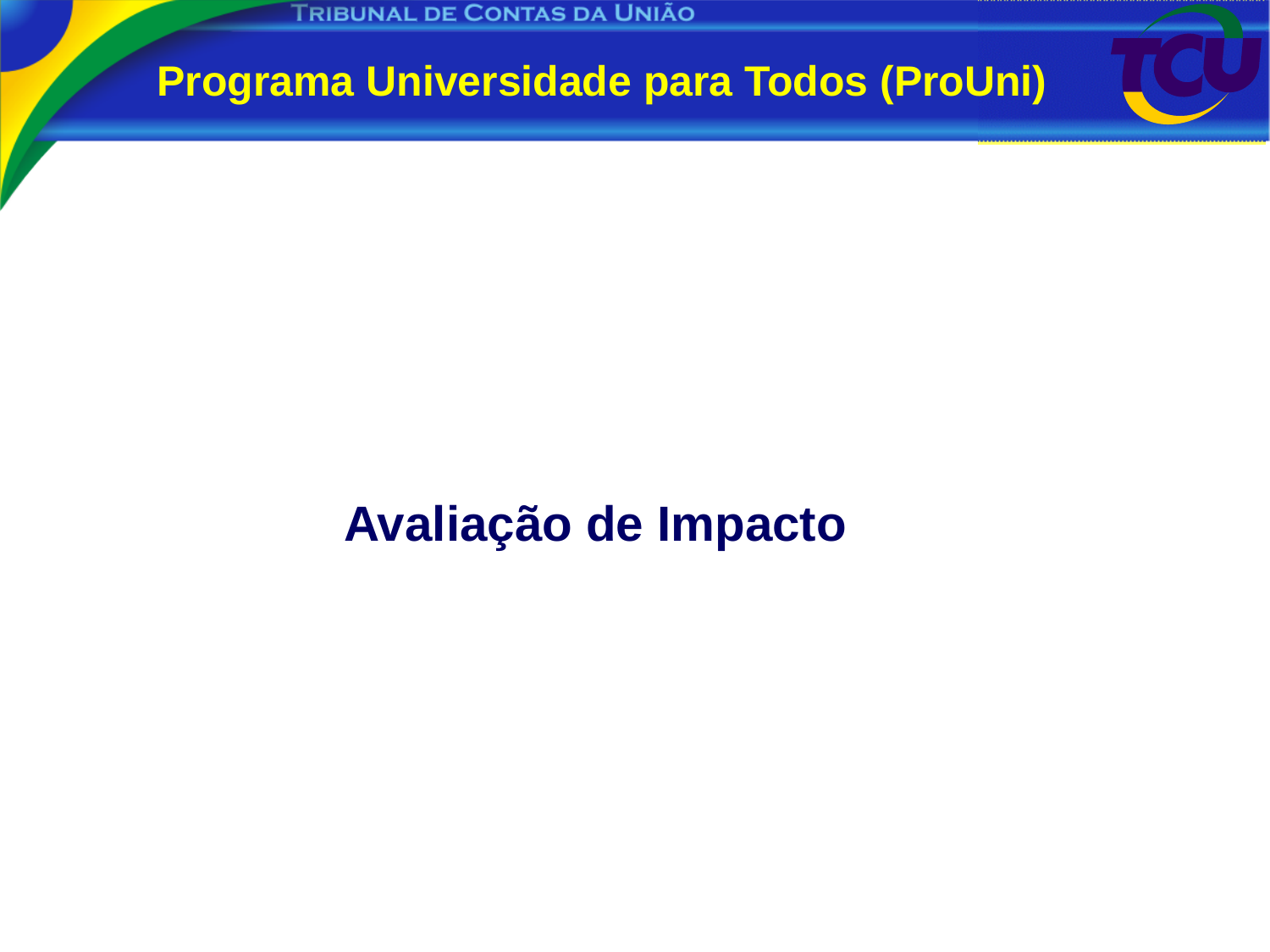

Programa Universidade para Todos (ProUni)

                                  Avaliação de Impacto